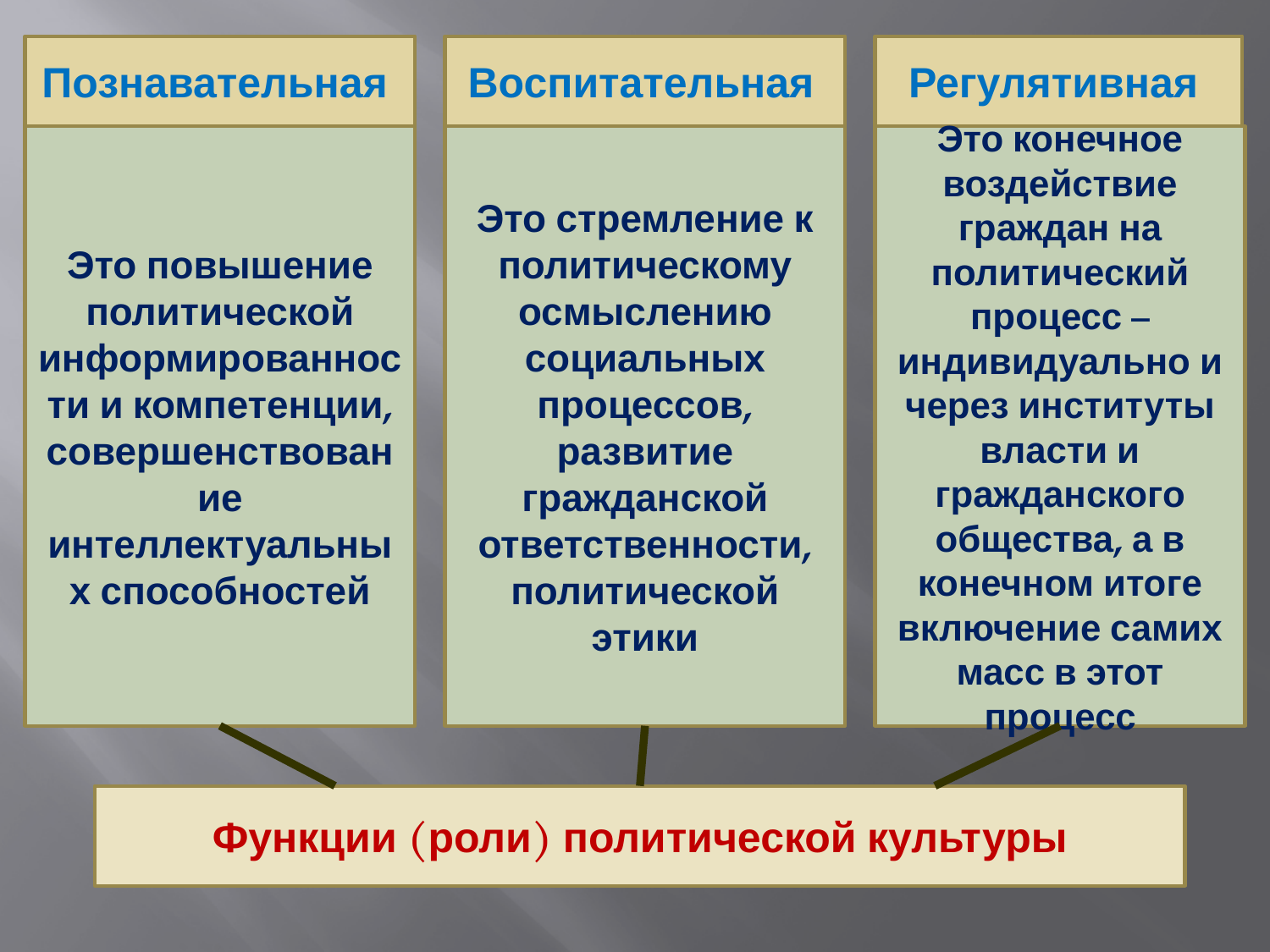

Познавательная
Воспитательная
Регулятивная
Это повышение политической информированности и компетенции, совершенствование интеллектуальных способностей
Это стремление к политическому осмыслению социальных процессов, развитие гражданской ответственности, политической этики
Это конечное воздействие граждан на политический процесс – индивидуально и через институты власти и гражданского общества, а в конечном итоге включение самих масс в этот процесс
Функции (роли) политической культуры